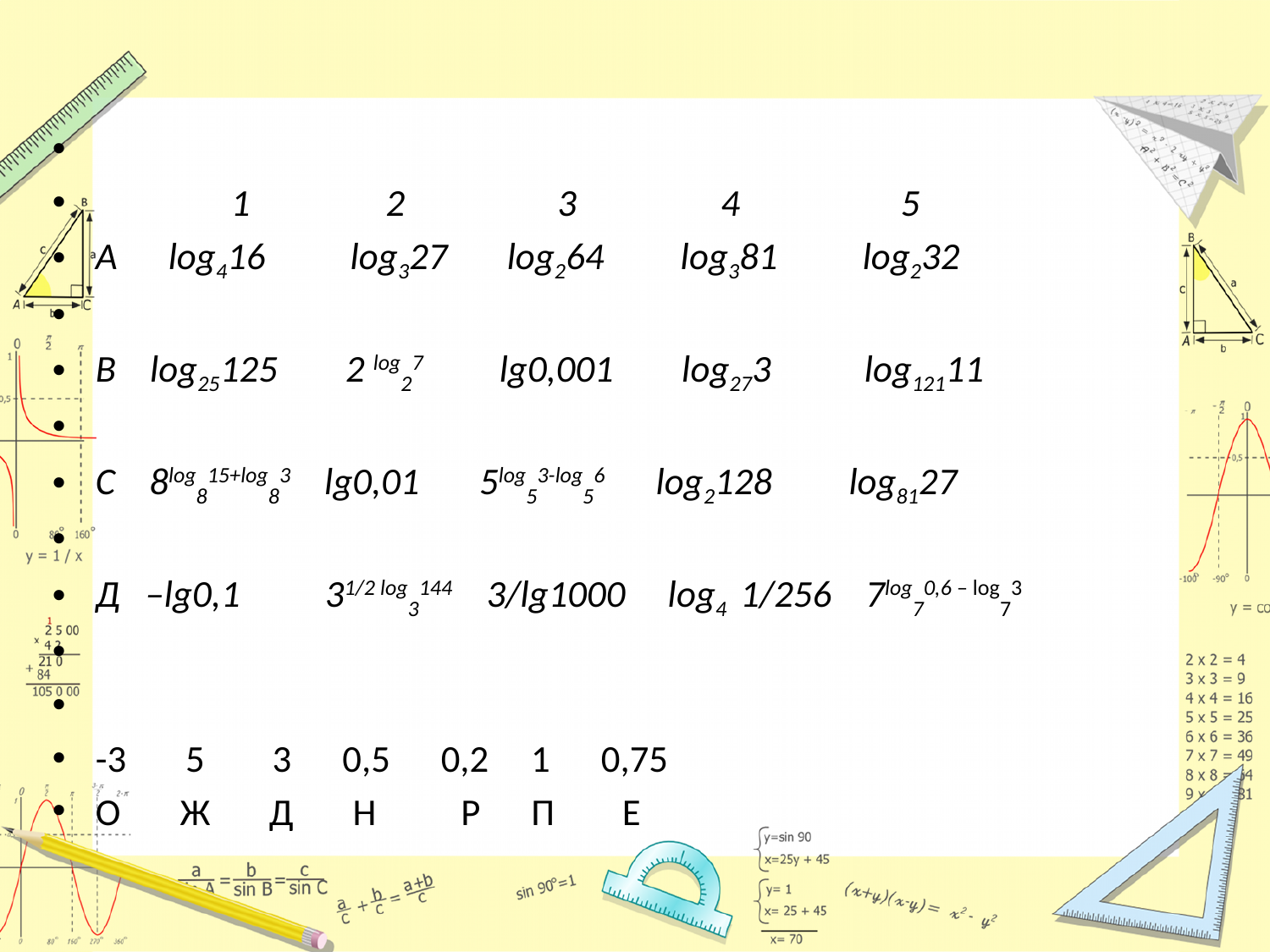

1                2                  3                 4                   5
А      log416          log327       log264         log381          log232

В    log25125        2 log27         lg0,001        log273           log12111

С    8log815+log83    lg0,01       5log53-log56      log2128         log8127

Д   –lg0,1          31/2 log3144    3/lg1000     log4  1/256    7log70,6 – log73

-3       5        3      0,5      0,2     1      0,75
О       Ж       Д       Н          Р      П        Е